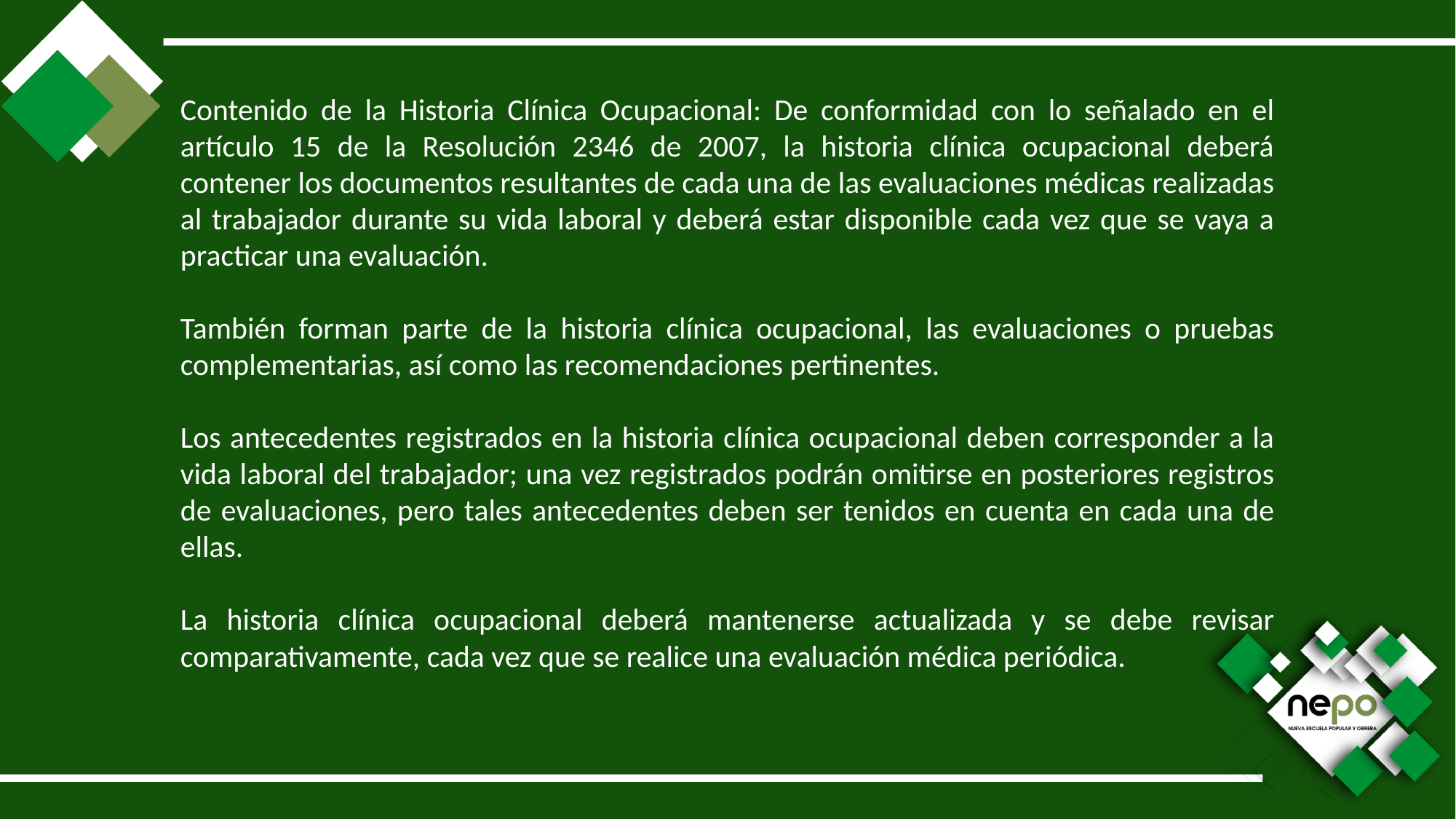

Contenido de la Historia Clínica Ocupacional: De conformidad con lo señalado en el artículo 15 de la Resolución 2346 de 2007, la historia clínica ocupacional deberá contener los documentos resultantes de cada una de las evaluaciones médicas realizadas al trabajador durante su vida laboral y deberá estar disponible cada vez que se vaya a practicar una evaluación.

También forman parte de la historia clínica ocupacional, las evaluaciones o pruebas complementarias, así como las recomendaciones pertinentes.

Los antecedentes registrados en la historia clínica ocupacional deben corresponder a la vida laboral del trabajador; una vez registrados podrán omitirse en posteriores registros de evaluaciones, pero tales antecedentes deben ser tenidos en cuenta en cada una de ellas.

La historia clínica ocupacional deberá mantenerse actualizada y se debe revisar comparativamente, cada vez que se realice una evaluación médica periódica.